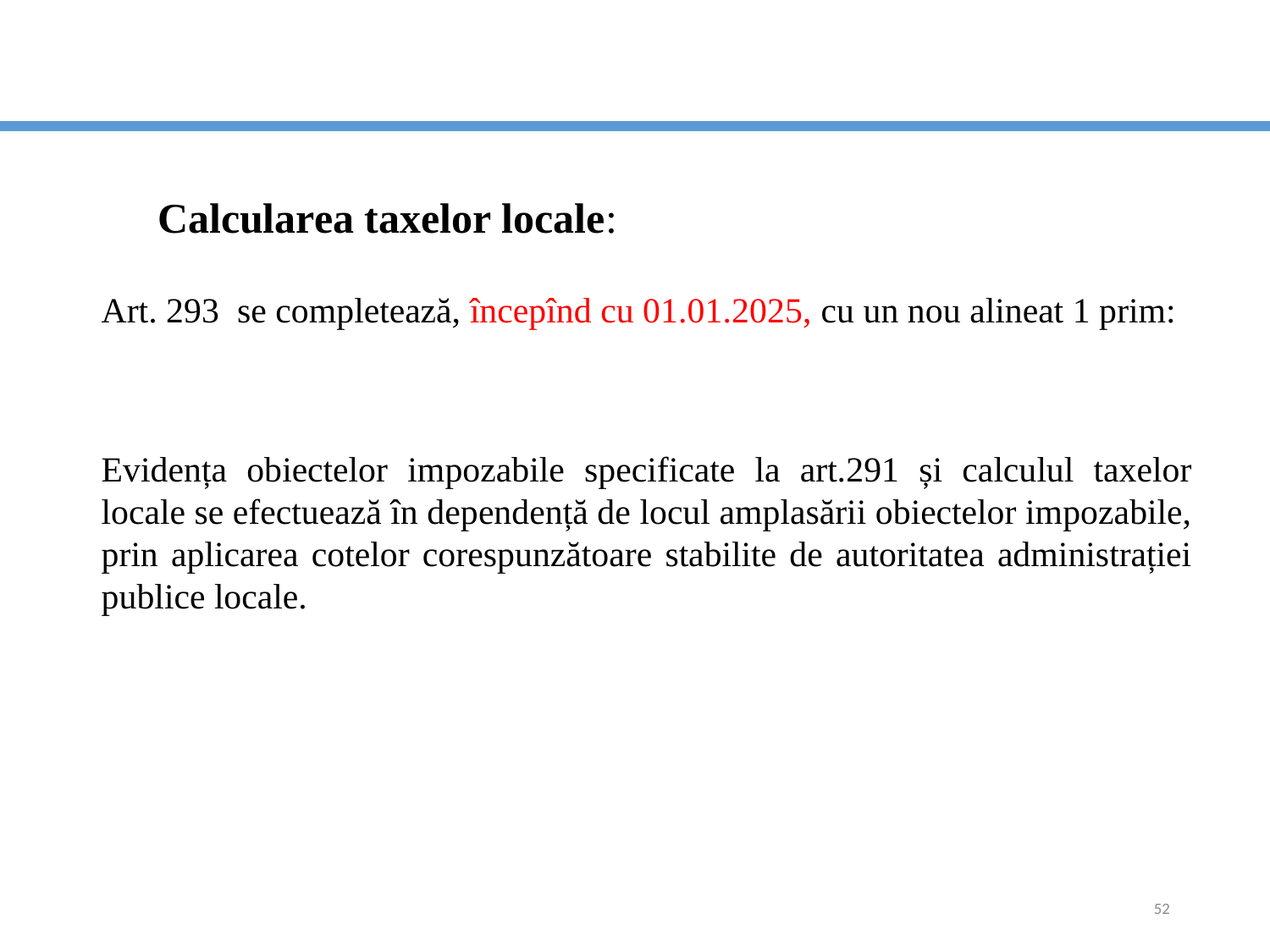

Calcularea taxelor locale:
Art. 293  se completează, începînd cu 01.01.2025, cu un nou alineat 1 prim:

Evidența obiectelor impozabile specificate la art.291 și calculul taxelor locale se efectuează în dependență de locul amplasării obiectelor impozabile, prin aplicarea cotelor corespunzătoare stabilite de autoritatea administrației publice locale.
52